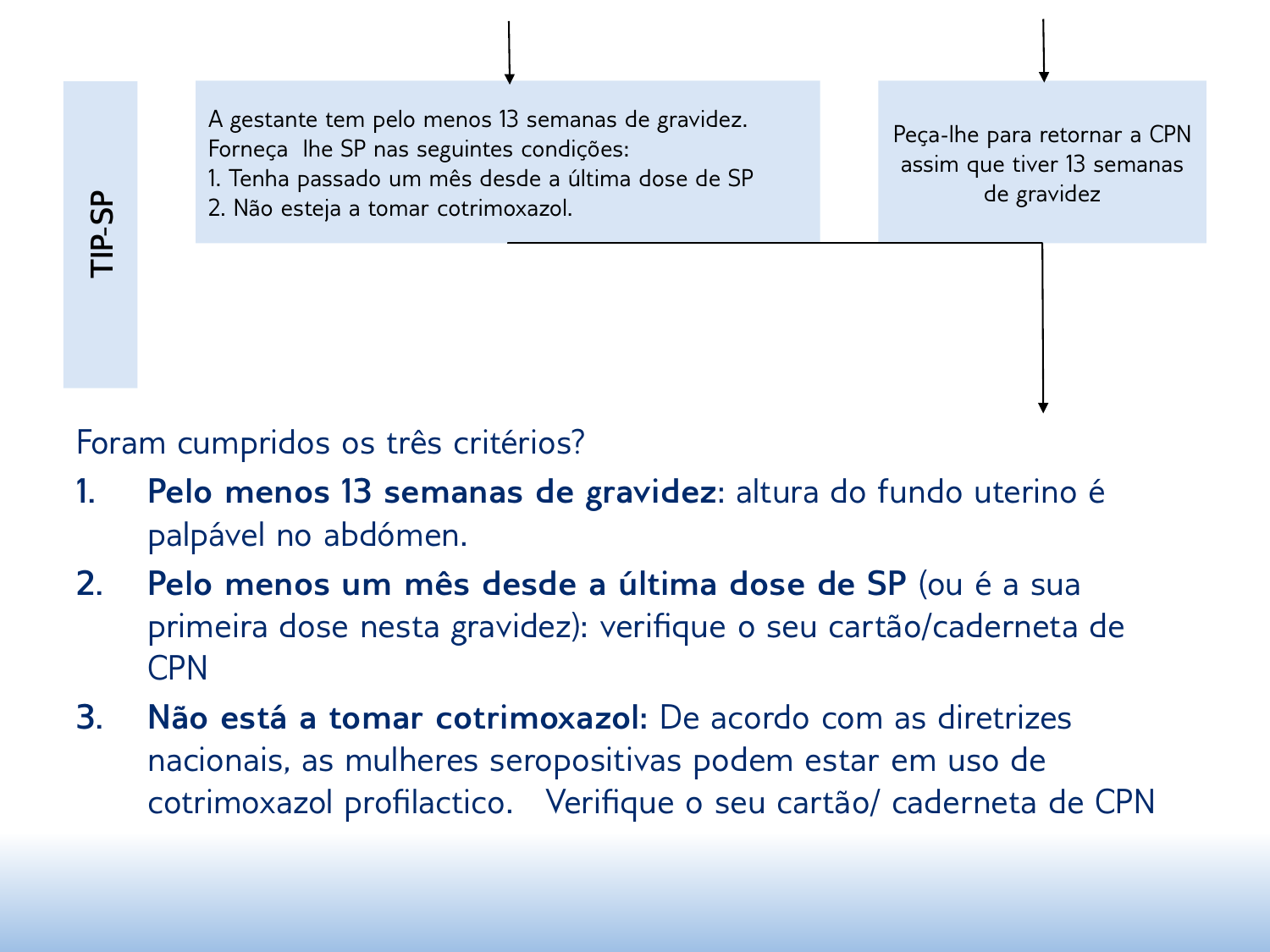

A gestante tem pelo menos 13 semanas de gravidez. Forneça  lhe SP nas seguintes condições:
1. Tenha passado um mês desde a última dose de SP
2. Não esteja a tomar cotrimoxazol.
Peça-lhe para retornar a CPN assim que tiver 13 semanas de gravidez
TIP-SP
Foram cumpridos os três critérios?
Pelo menos 13 semanas de gravidez: altura do fundo uterino é palpável no abdómen.
Pelo menos um mês desde a última dose de SP (ou é a sua primeira dose nesta gravidez): verifique o seu cartão/caderneta de CPN
Não está a tomar cotrimoxazol: De acordo com as diretrizes nacionais, as mulheres seropositivas podem estar em uso de cotrimoxazol profilactico.   Verifique o seu cartão/ caderneta de CPN